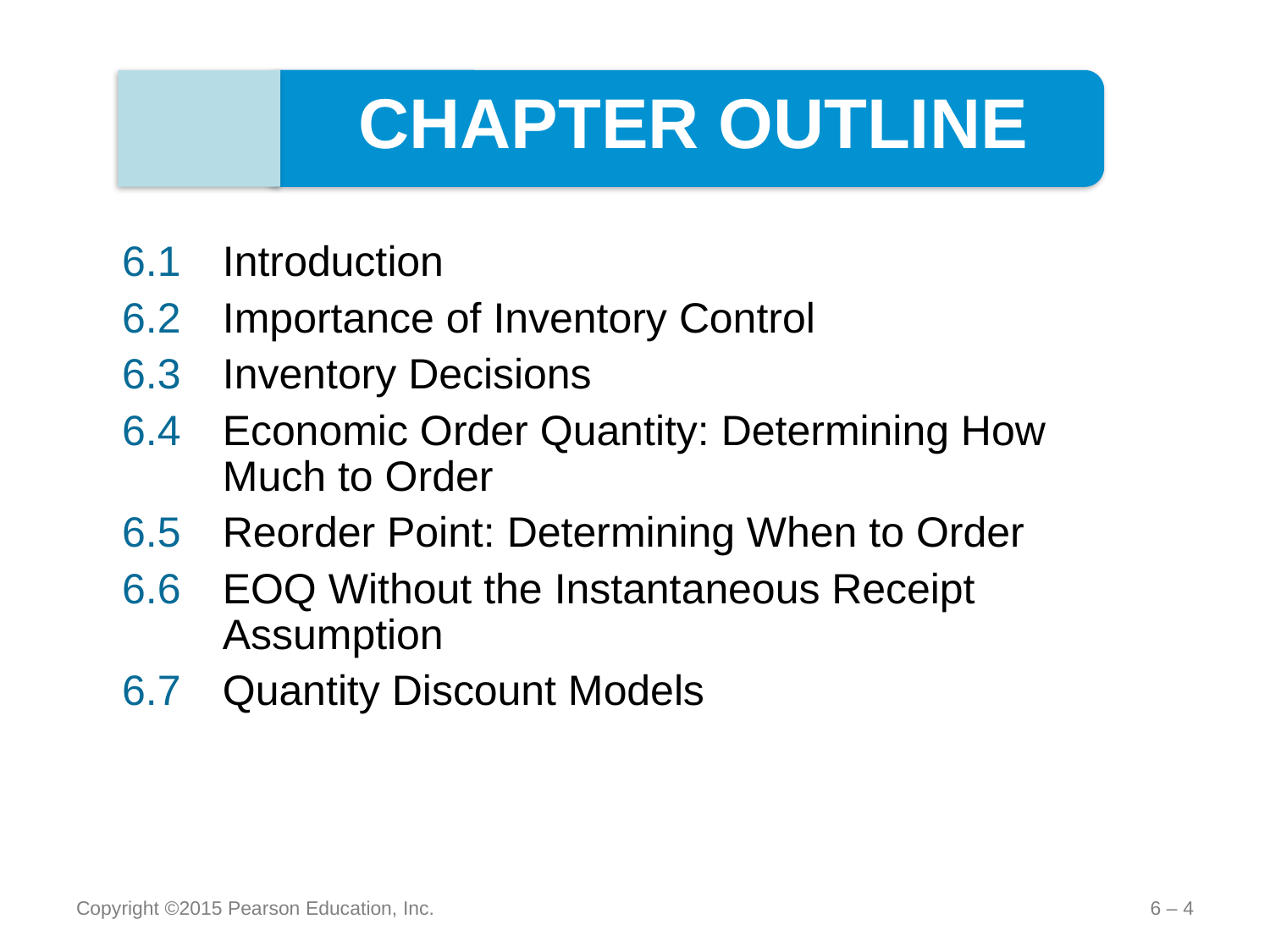

CHAPTER OUTLINE
6.1	Introduction
6.2	Importance of Inventory Control
6.3	Inventory Decisions
6.4	Economic Order Quantity: Determining How Much to Order
6.5	Reorder Point: Determining When to Order
6.6	EOQ Without the Instantaneous Receipt Assumption
6.7	Quantity Discount Models
Copyright ©2015 Pearson Education, Inc.
6 – 4